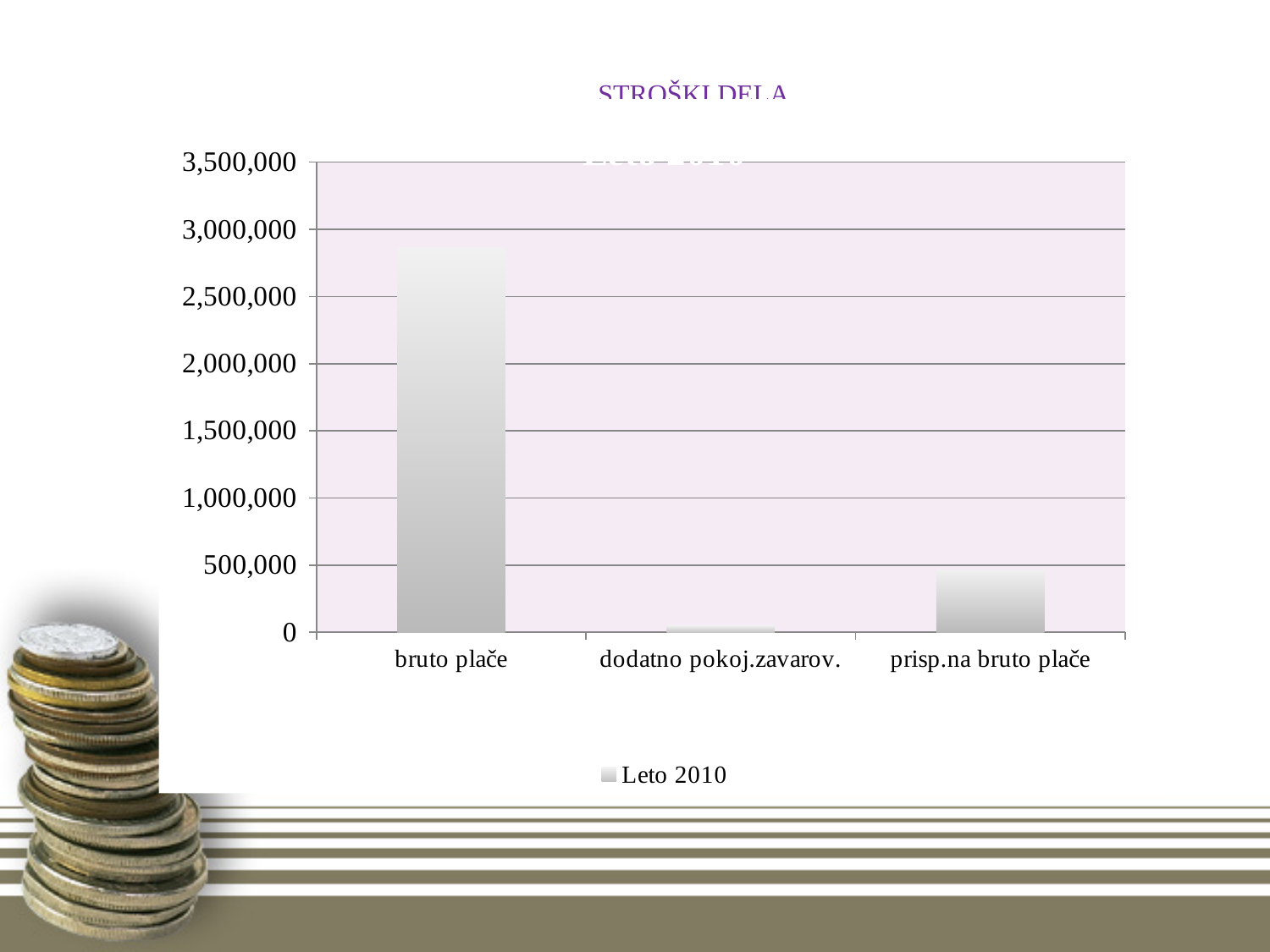

# STROŠKI DELA

### Chart:

| Category | Leto 2010 |
|---|---|
| bruto plače | 2866454.13 |
| dodatno pokoj.zavarov. | 54248.57 |
| prisp.na bruto plače | 463800.66 |